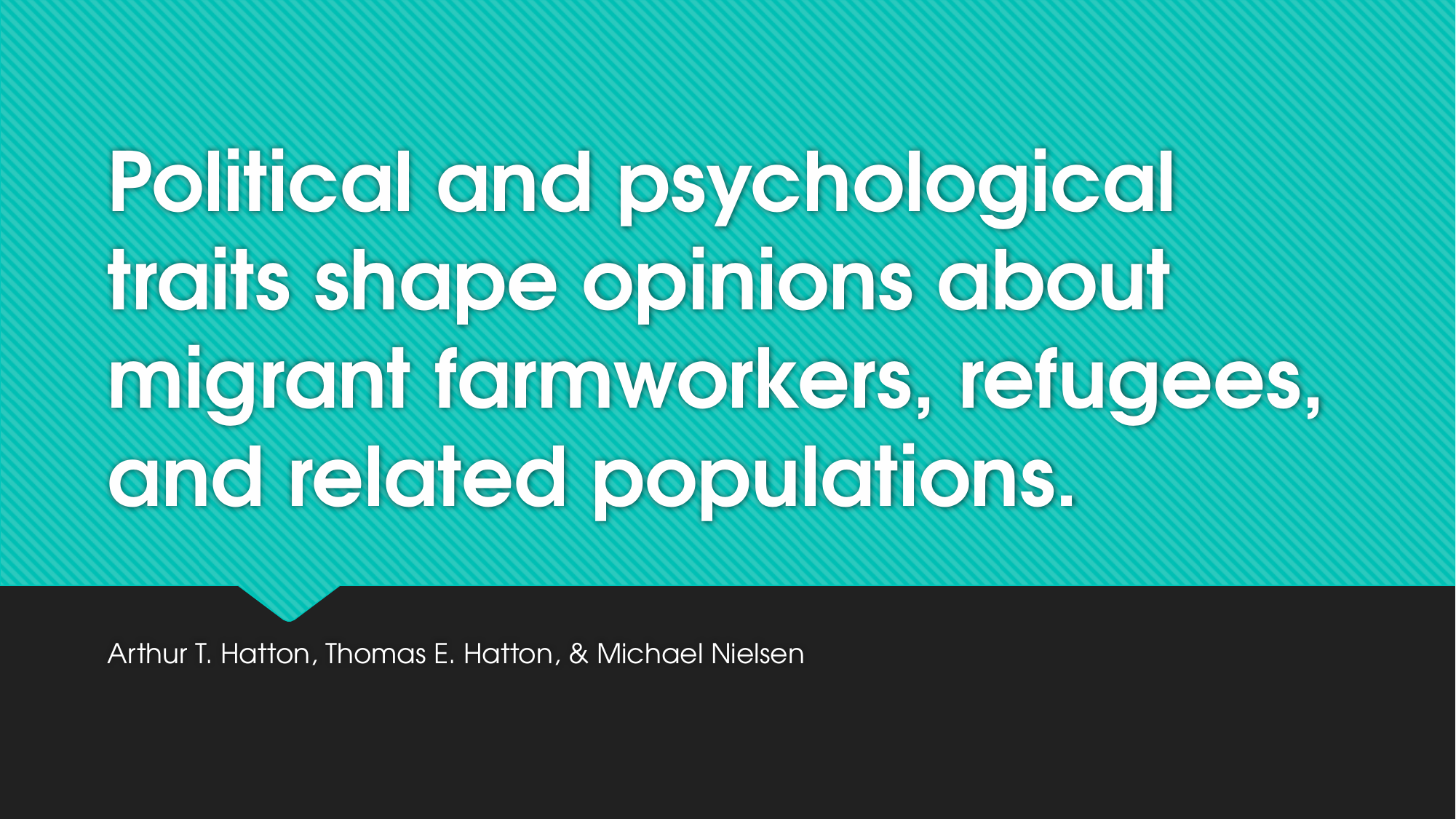

# Political and psychological traits shape opinions about migrant farmworkers, refugees, and related populations.
Arthur T. Hatton, Thomas E. Hatton, & Michael Nielsen